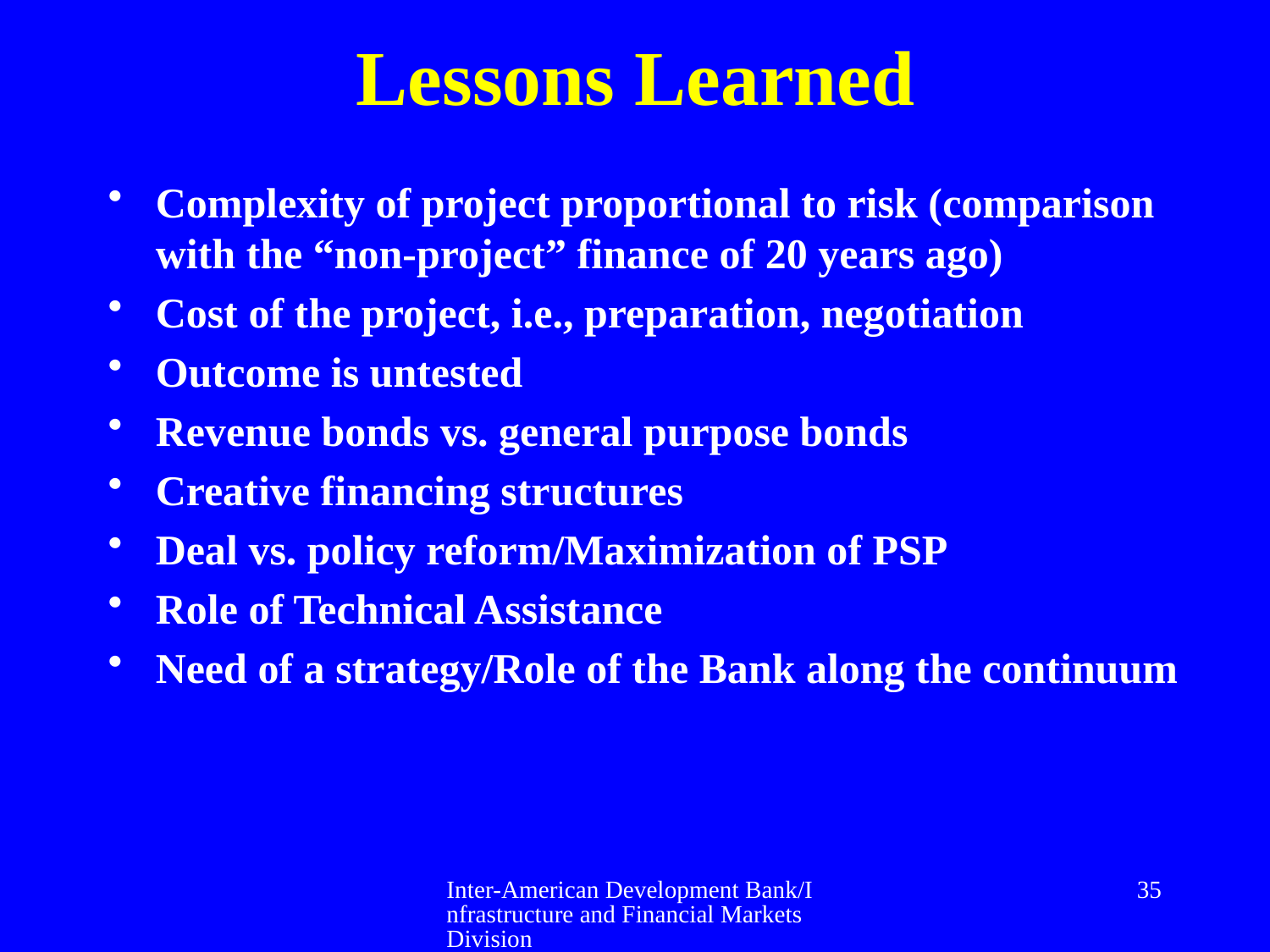

# Lessons Learned
Complexity of project proportional to risk (comparison with the “non-project” finance of 20 years ago)
Cost of the project, i.e., preparation, negotiation
Outcome is untested
Revenue bonds vs. general purpose bonds
Creative financing structures
Deal vs. policy reform/Maximization of PSP
Role of Technical Assistance
Need of a strategy/Role of the Bank along the continuum
Inter-American Development Bank/Infrastructure and Financial Markets Division
35